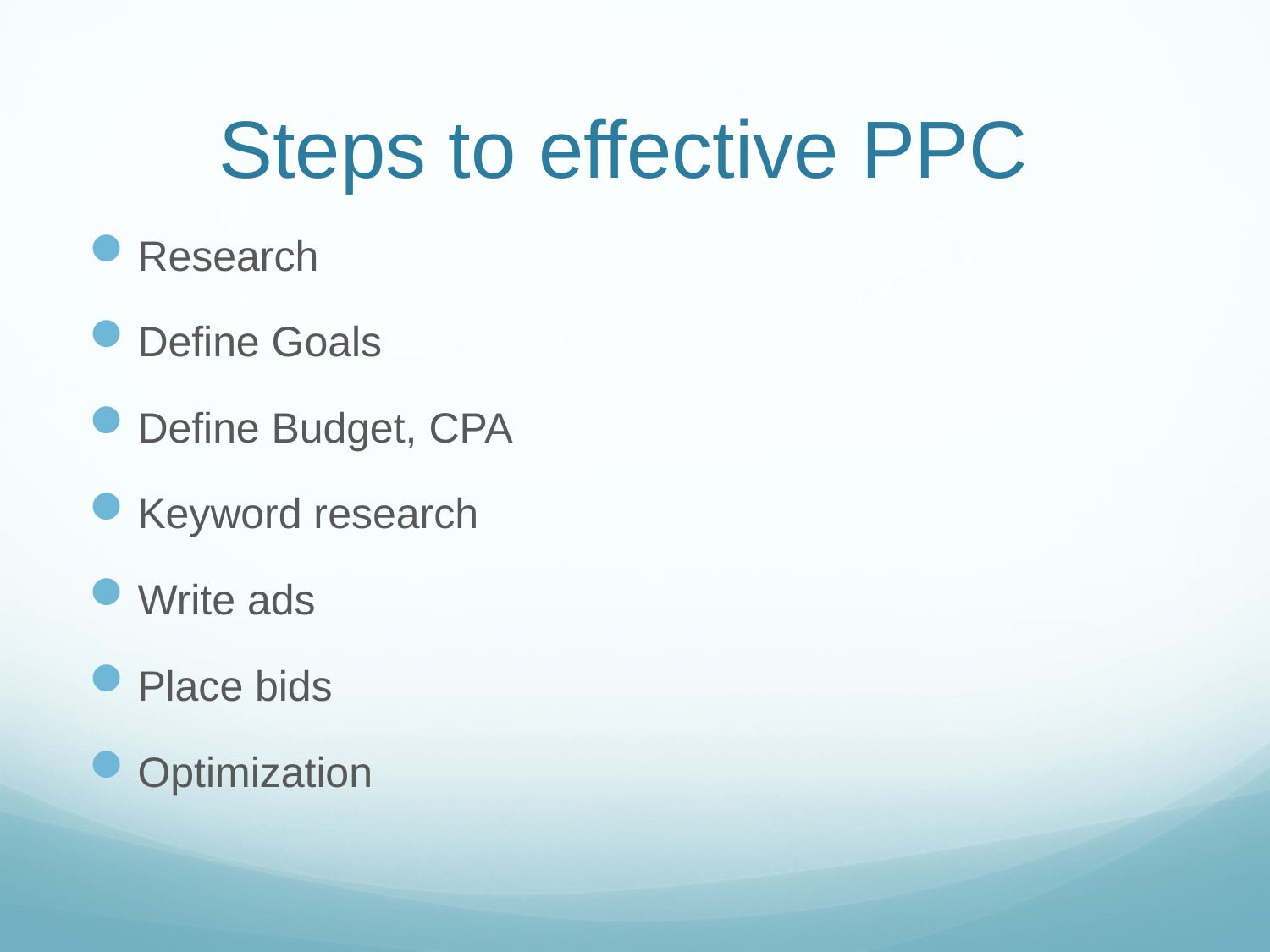

# Steps to effective PPC
Research
Define Goals
Define Budget, CPA
Keyword research
Write ads
Place bids
Optimization